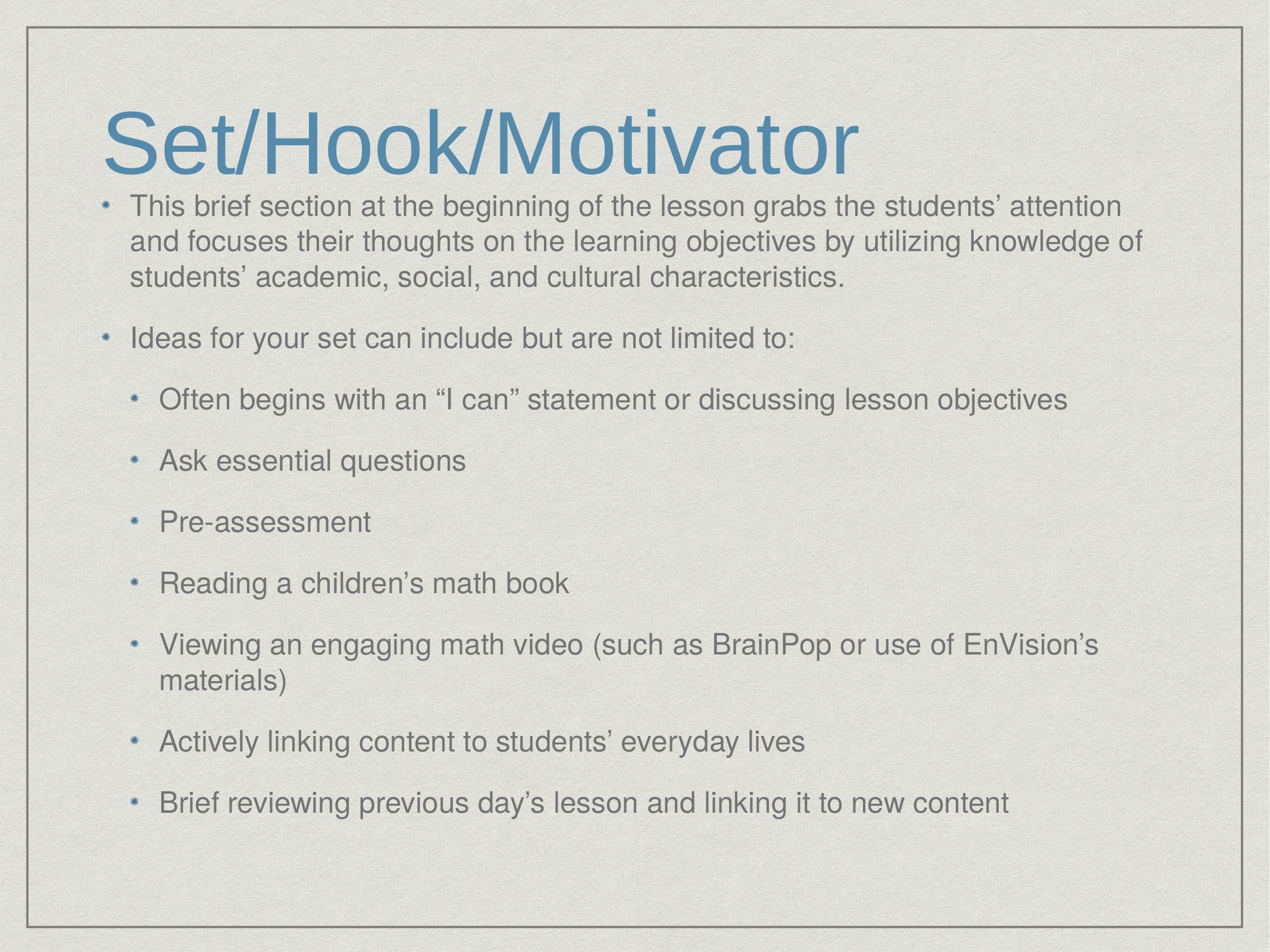

# Set/Hook/Motivator
This brief section at the beginning of the lesson grabs the students’ attention and focuses their thoughts on the learning objectives by utilizing knowledge of students’ academic, social, and cultural characteristics.
Ideas for your set can include but are not limited to:
Often begins with an “I can” statement or discussing lesson objectives
Ask essential questions
Pre-assessment
Reading a children’s math book
Viewing an engaging math video (such as BrainPop or use of EnVision’s materials)
Actively linking content to students’ everyday lives
Brief reviewing previous day’s lesson and linking it to new content